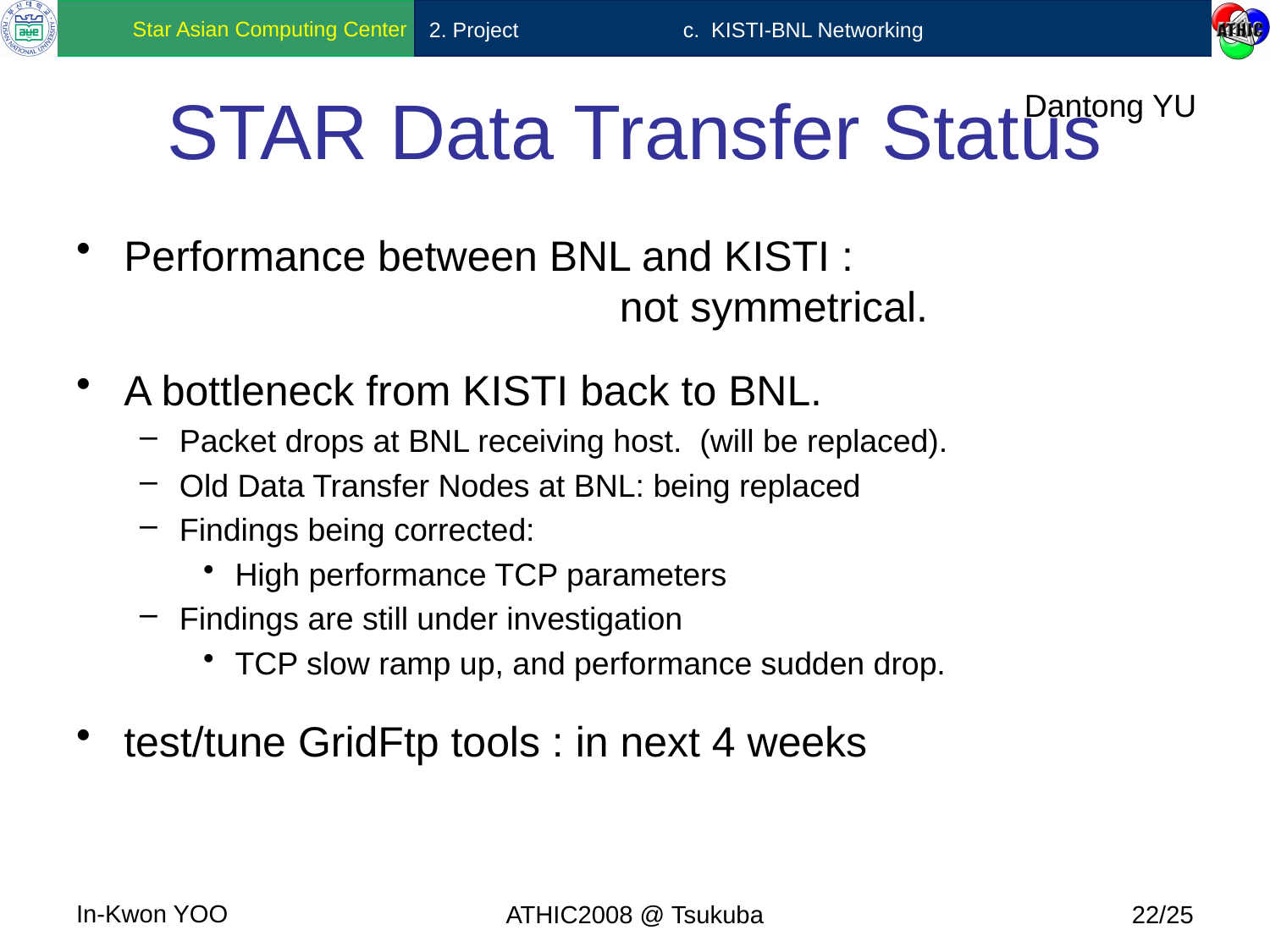

2. Project 		c.  KISTI-BNL Networking
# STAR Data Transfer Status
Dantong YU
Performance between BNL and KISTI :
                                          not symmetrical.
A bottleneck from KISTI back to BNL.
Packet drops at BNL receiving host.  (will be replaced).
Old Data Transfer Nodes at BNL: being replaced
Findings being corrected:
High performance TCP parameters
Findings are still under investigation
TCP slow ramp up, and performance sudden drop.
test/tune GridFtp tools : in next 4 weeks
ATHIC2008 @ Tsukuba
22/25
In-Kwon YOO